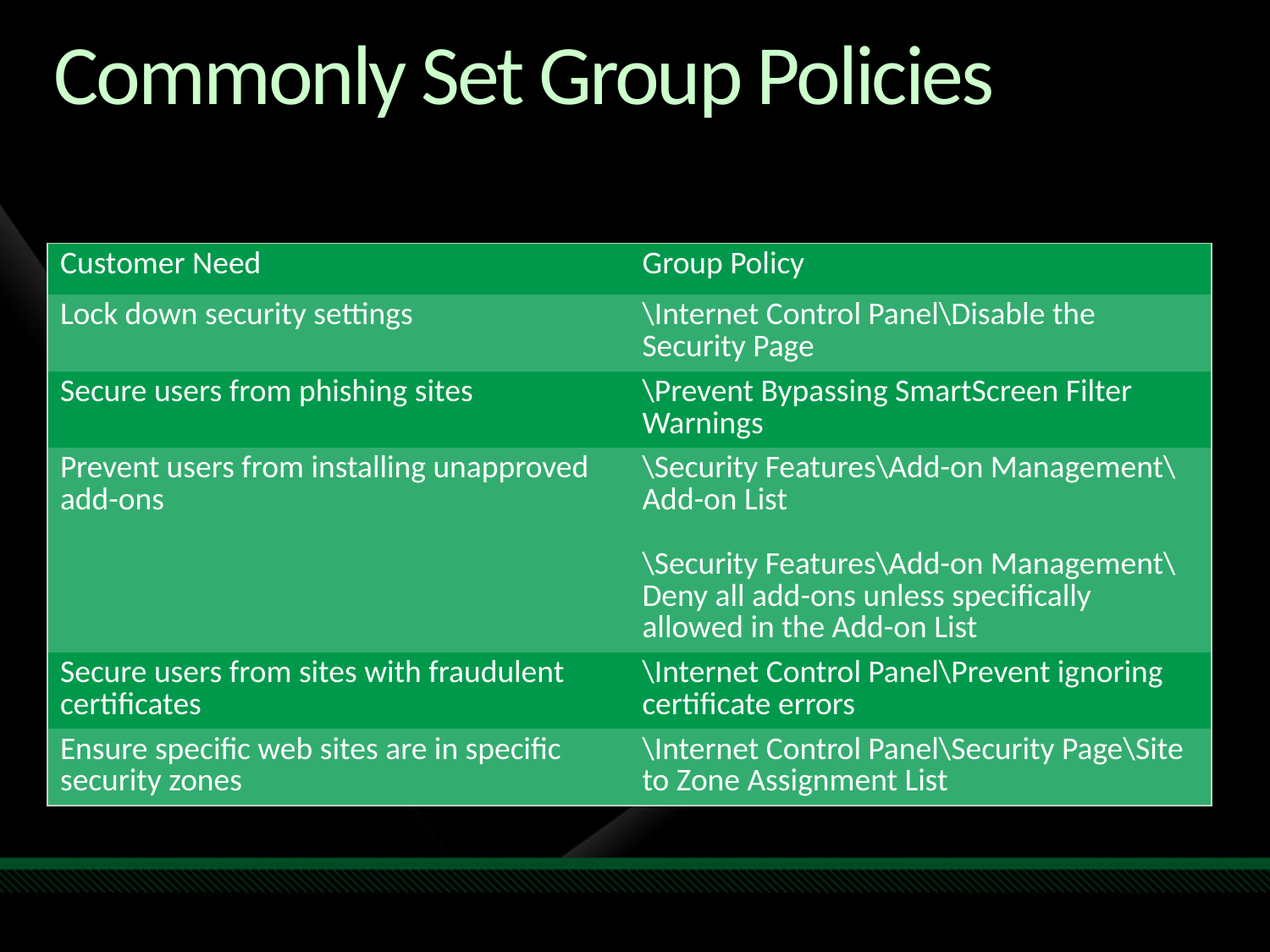

# Commonly Set Group Policies
| Customer Need | Group Policy |
| --- | --- |
| Lock down security settings | \Internet Control Panel\Disable the Security Page |
| Secure users from phishing sites | \Prevent Bypassing SmartScreen Filter Warnings |
| Prevent users from installing unapproved add-ons | \Security Features\Add-on Management\Add-on List \Security Features\Add-on Management\Deny all add-ons unless specifically allowed in the Add-on List |
| Secure users from sites with fraudulent certificates | \Internet Control Panel\Prevent ignoring certificate errors |
| Ensure specific web sites are in specific security zones | \Internet Control Panel\Security Page\Site to Zone Assignment List |